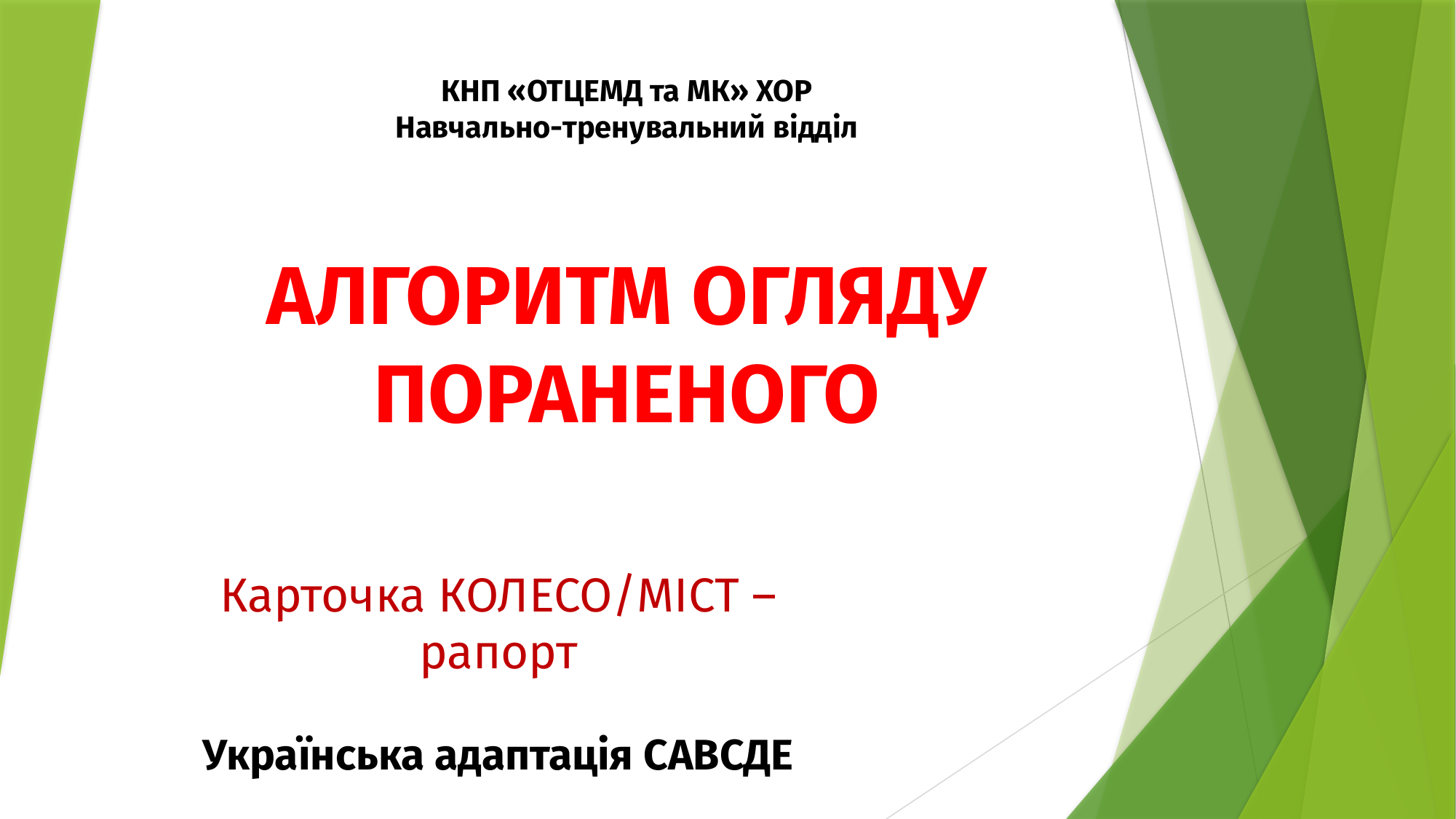

# КНП «ОТЦЕМД та МК» ХОР Навчально-тренувальний відділ АЛГОРИТМ ОГЛЯДУ ПОРАНЕНОГО
Карточка КОЛЕСО/МІСТ – рапорт

Українська адаптація САВСДЕ